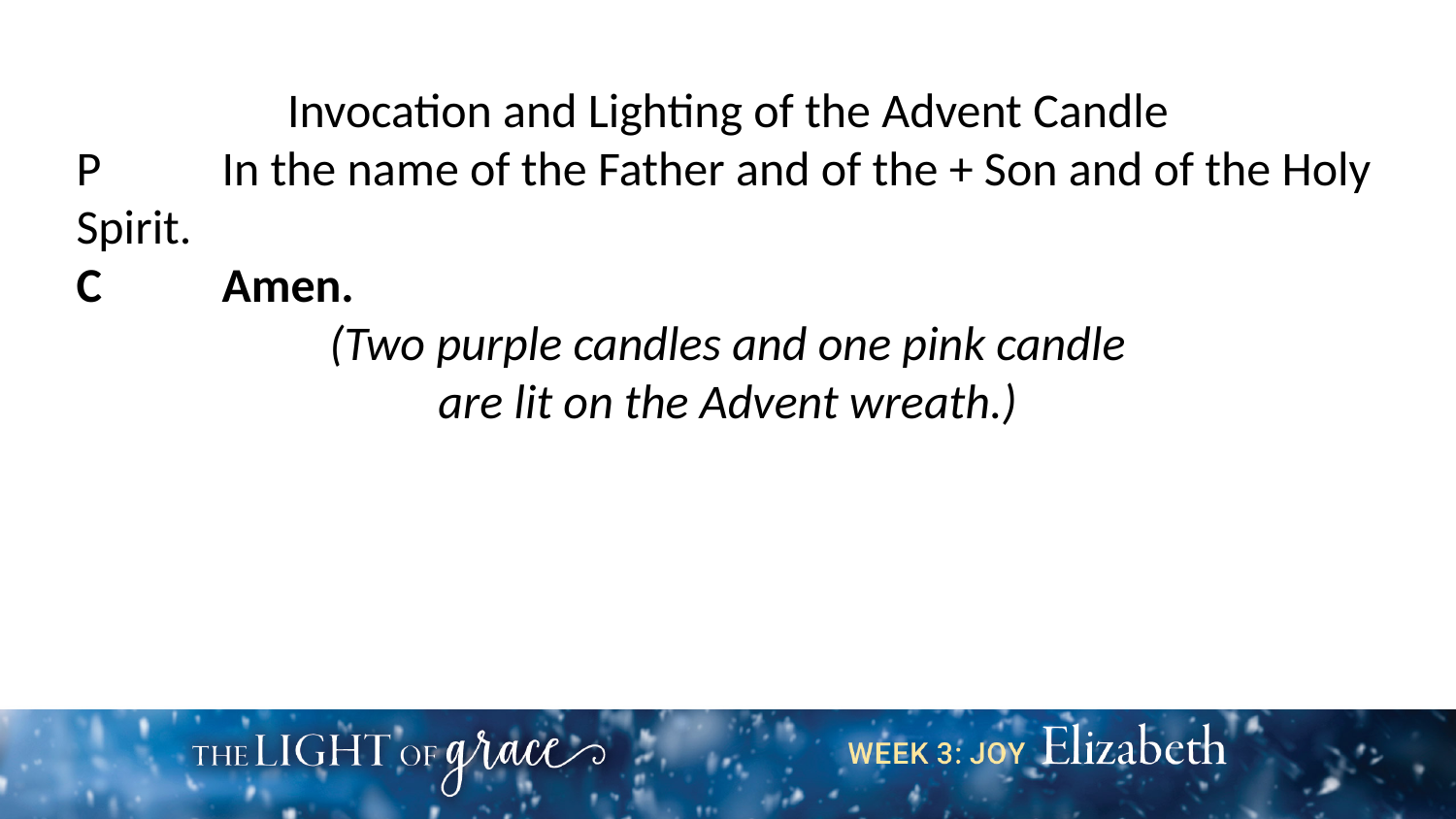

Invocation and Lighting of the Advent Candle
P	In the name of the Father and of the + Son and of the Holy Spirit.
C	Amen.
(Two purple candles and one pink candle
are lit on the Advent wreath.)